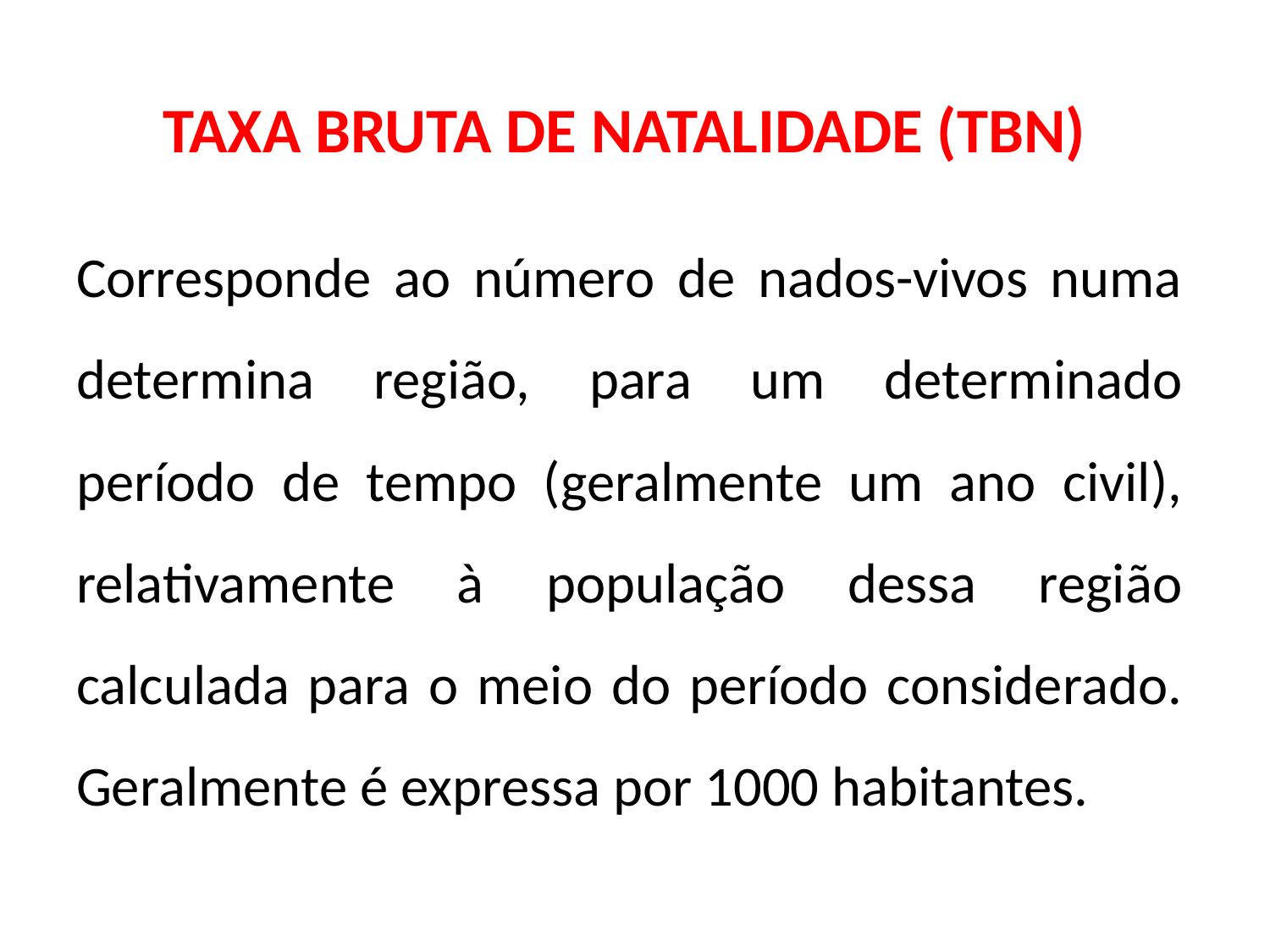

# Taxa Bruta de Natalidade (tbn)
Corresponde ao número de nados-vivos numa determina região, para um determinado período de tempo (geralmente um ano civil), relativamente à população dessa região calculada para o meio do período considerado. Geralmente é expressa por 1000 habitantes.